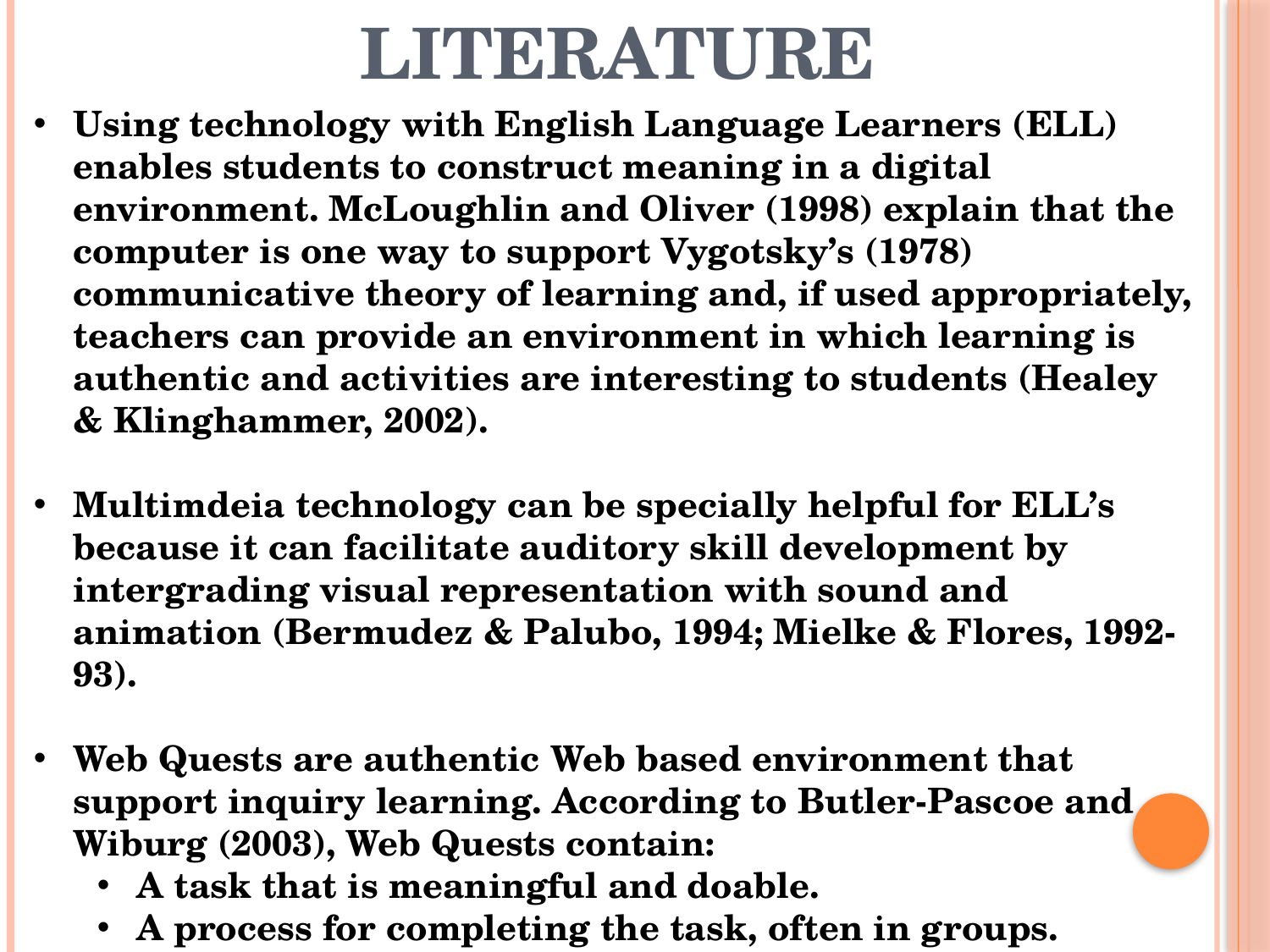

# Review of Related Literature
Using technology with English Language Learners (ELL) enables students to construct meaning in a digital environment. McLoughlin and Oliver (1998) explain that the computer is one way to support Vygotsky’s (1978) communicative theory of learning and, if used appropriately, teachers can provide an environment in which learning is authentic and activities are interesting to students (Healey & Klinghammer, 2002).

Multimdeia technology can be specially helpful for ELL’s because it can facilitate auditory skill development by intergrading visual representation with sound and animation (Bermudez & Palubo, 1994; Mielke & Flores, 1992-93).

Web Quests are authentic Web based environment that support inquiry learning. According to Butler-Pascoe and Wiburg (2003), Web Quests contain:
A task that is meaningful and doable.
A process for completing the task, often in groups.
Information resources to support the task.
Guidance on how to organize the information acquired.